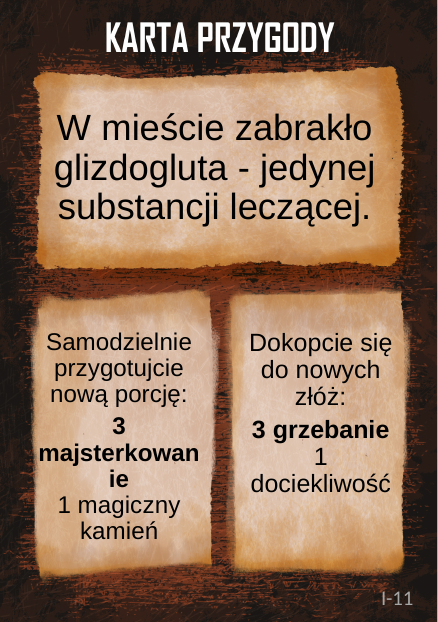

# W mieście zabrakło glizdogluta - jedynej substancji leczącej.
Samodzielnie przygotujcie nową porcję:
3 majsterkowanie
1 magiczny kamień
Dokopcie się do nowych złóż:
3 grzebanie
1 dociekliwość
I-11